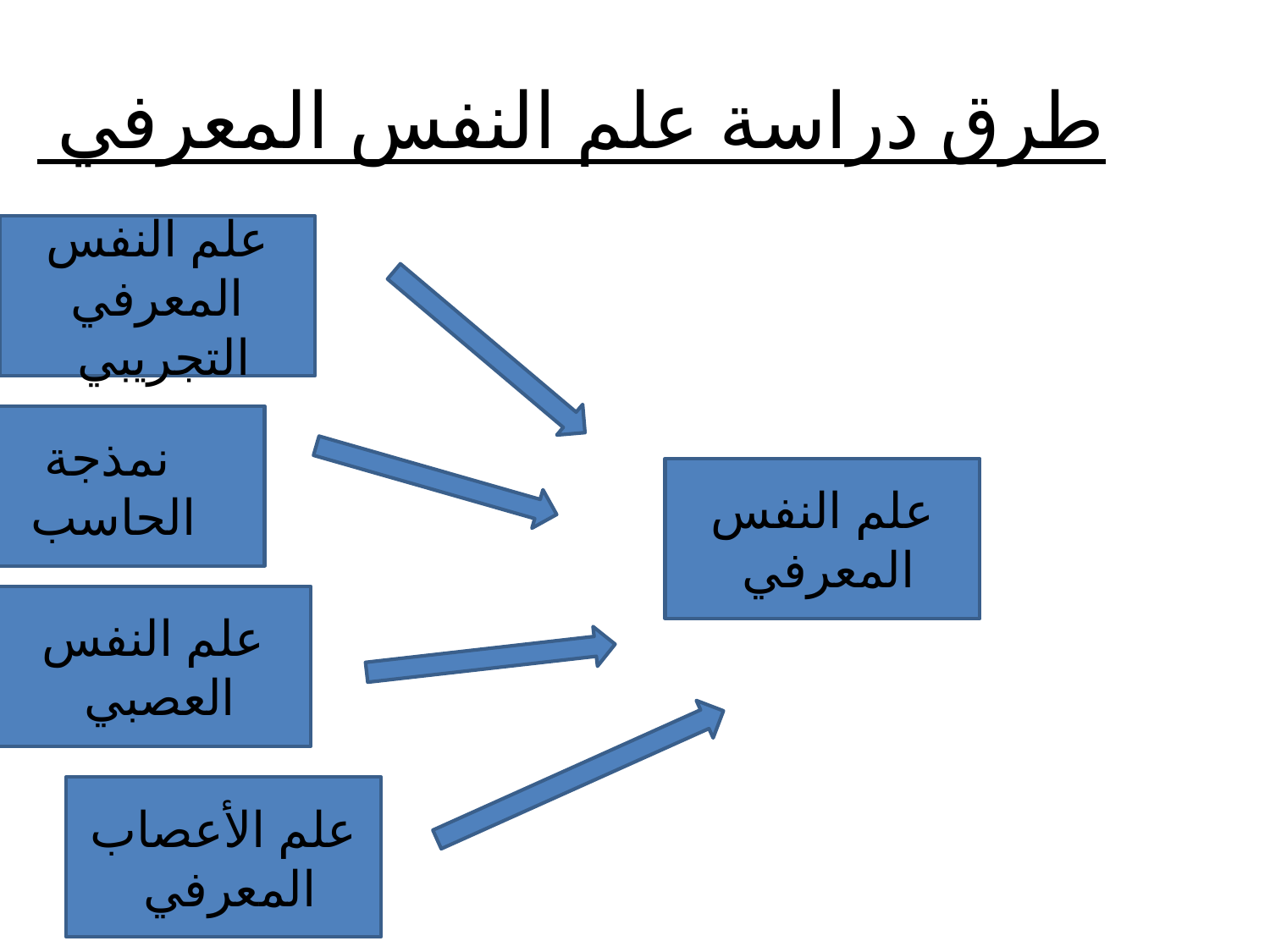

طرق دراسة علم النفس المعرفي
علم النفس المعرفي التجريبي

نمذجة الحاسب
علم النفس المعرفي

علم النفس العصبي

علم الأعصاب المعرفي